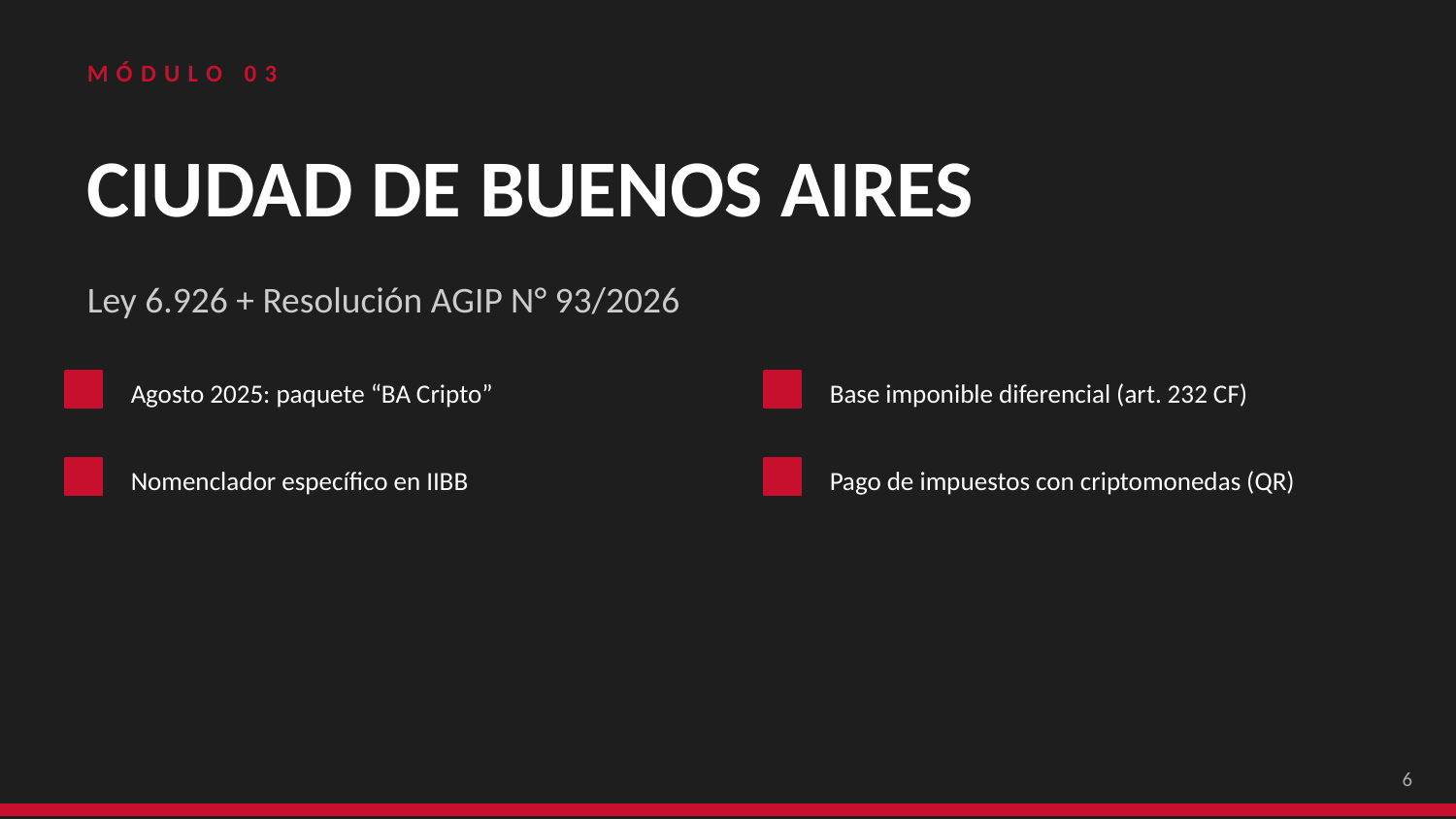

MÓDULO 03
CIUDAD DE BUENOS AIRES
Ley 6.926 + Resolución AGIP N° 93/2026
Agosto 2025: paquete “BA Cripto”
Base imponible diferencial (art. 232 CF)

Nomenclador específico en IIBB
Pago de impuestos con criptomonedas (QR)

6